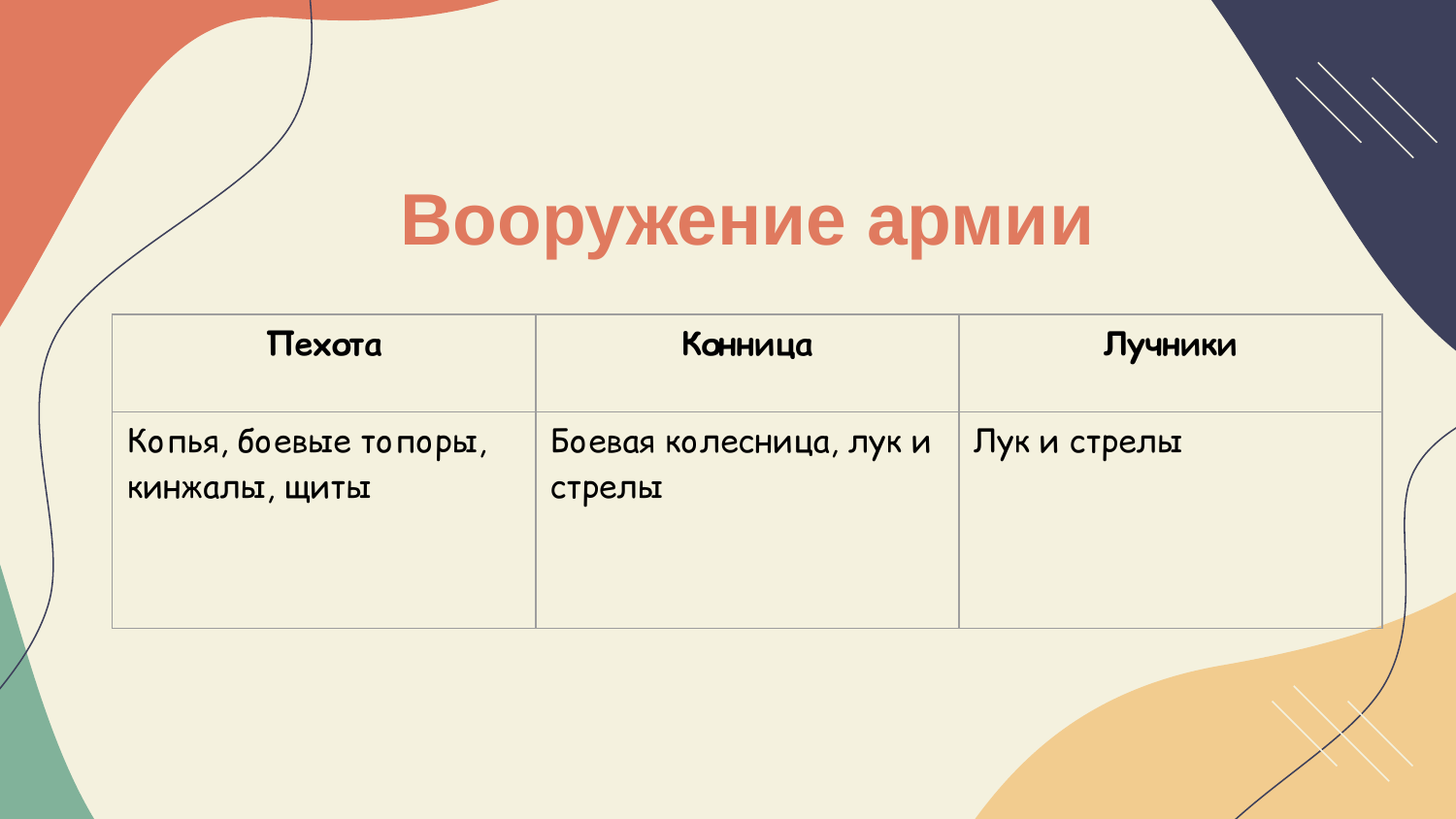

# Вооружение армии
| Пехота | Конница | Лучники |
| --- | --- | --- |
| Копья, боевые топоры, кинжалы, щиты | Боевая колесница, лук и стрелы | Лук и стрелы |